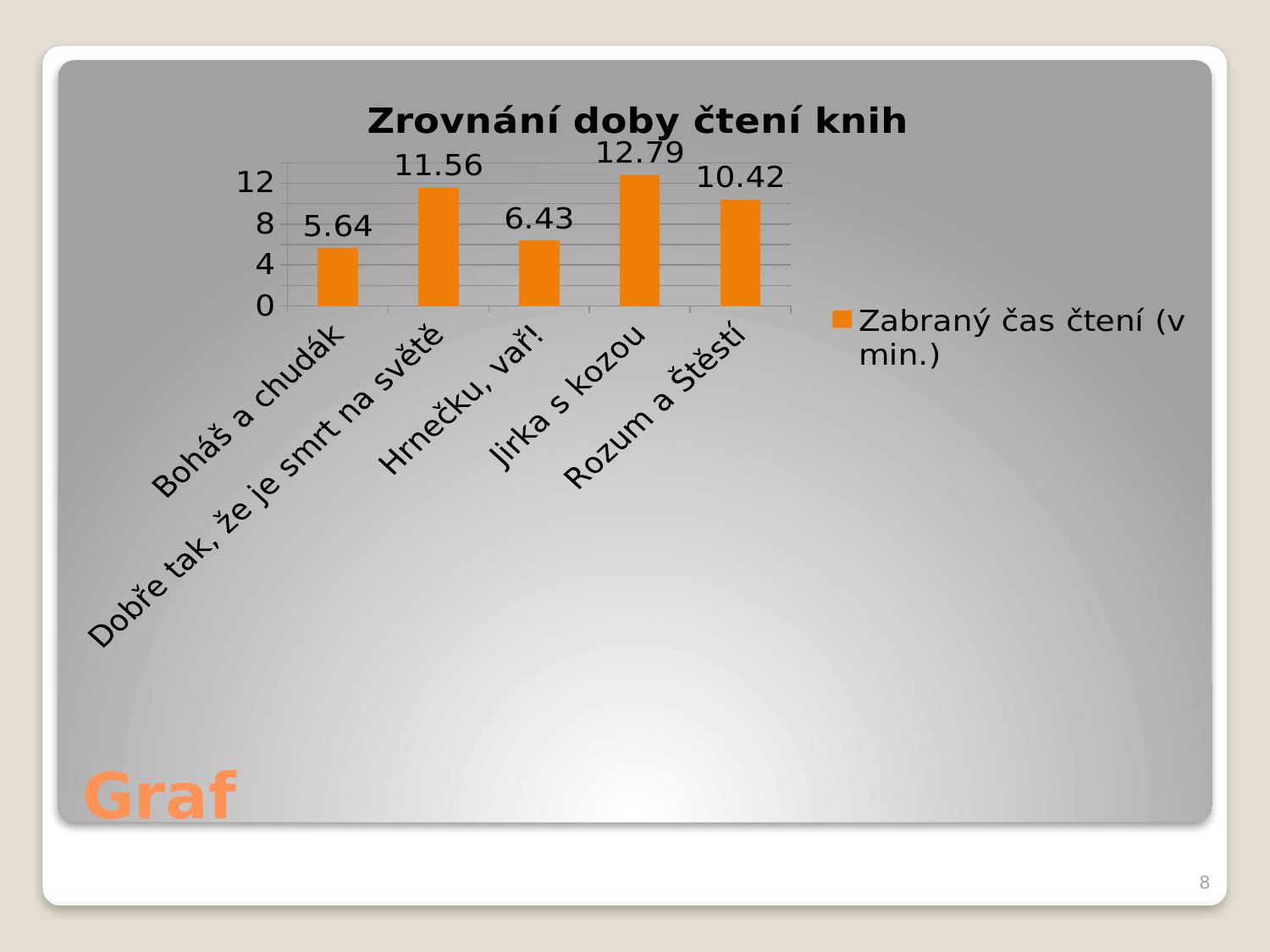

### Chart: Zrovnání doby čtení knih

| Category | Zabraný čas čtení (v min.) |
|---|---|
| Boháš a chudák | 5.64 |
| Dobře tak, že je smrt na světě | 11.56 |
| Hrnečku, vař! | 6.43 |
| Jirka s kozou | 12.79 |
| Rozum a Štěstí | 10.42 |
# Graf
8